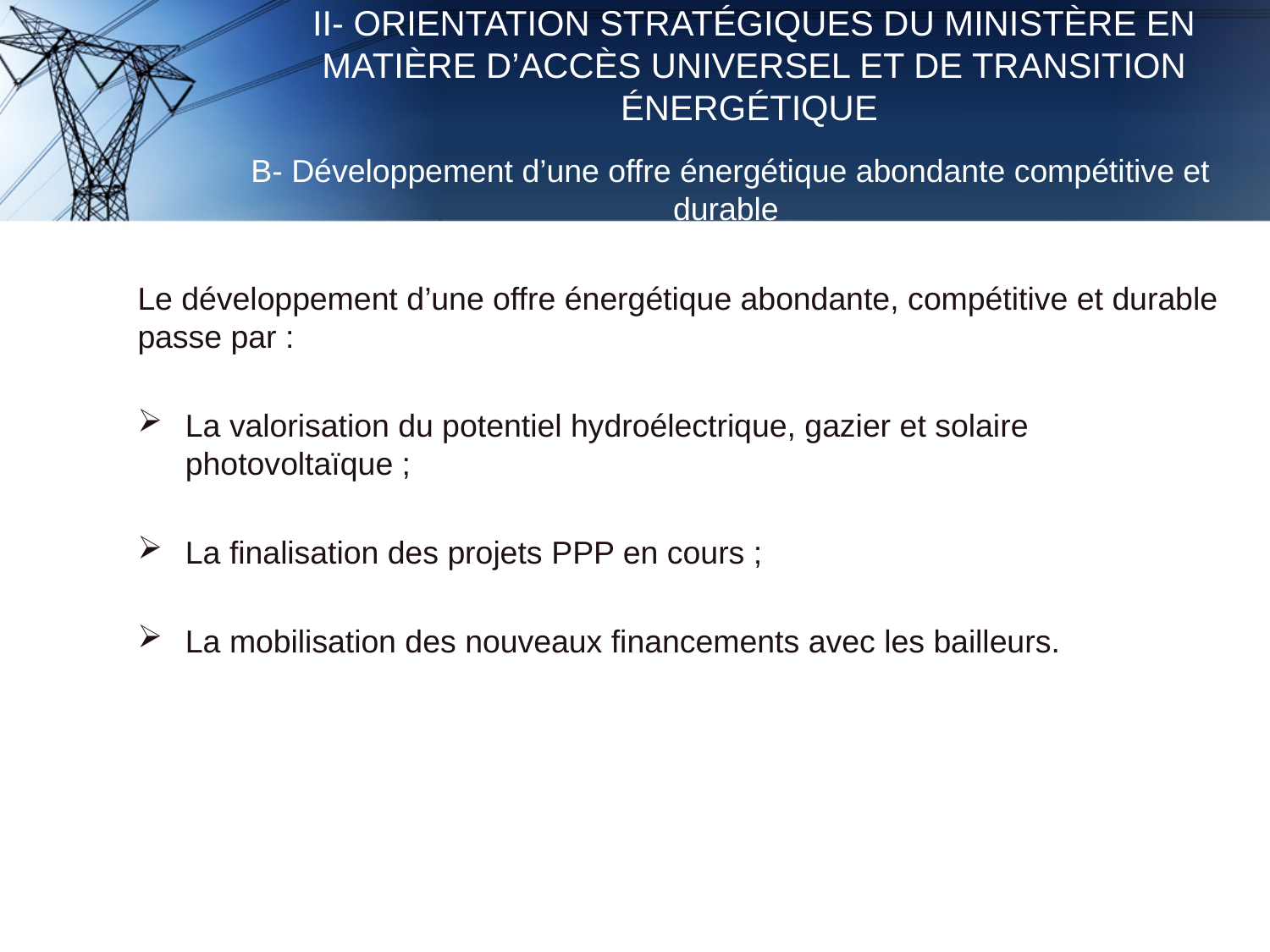

II- ORIENTATION STRATÉGIQUES DU MINISTÈRE EN MATIÈRE D’ACCÈS UNIVERSEL ET DE TRANSITION ÉNERGÉTIQUE
# B- Développement d’une offre énergétique abondante compétitive et durable
Le développement d’une offre énergétique abondante, compétitive et durable passe par :

La valorisation du potentiel hydroélectrique, gazier et solaire photovoltaïque ;

La finalisation des projets PPP en cours ;

La mobilisation des nouveaux financements avec les bailleurs.